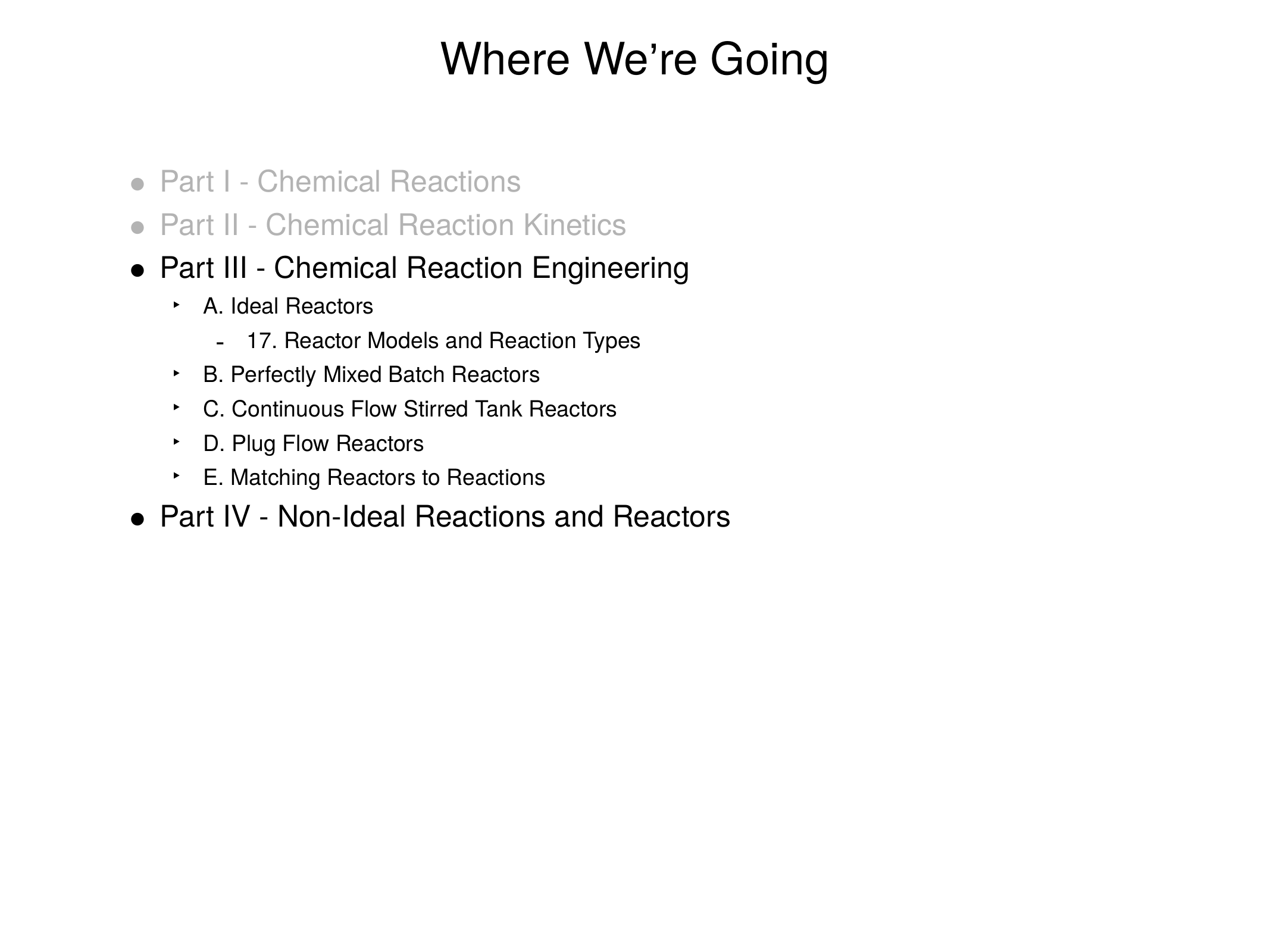

# Where We’re Going
Part I - Chemical Reactions
Part II - Chemical Reaction Kinetics
Part III - Chemical Reaction Engineering
A. Ideal Reactors
17. Reactor Models and Reaction Types
B. Perfectly Mixed Batch Reactors
C. Continuous Flow Stirred Tank Reactors
D. Plug Flow Reactors
E. Matching Reactors to Reactions
Part IV - Non-Ideal Reactions and Reactors